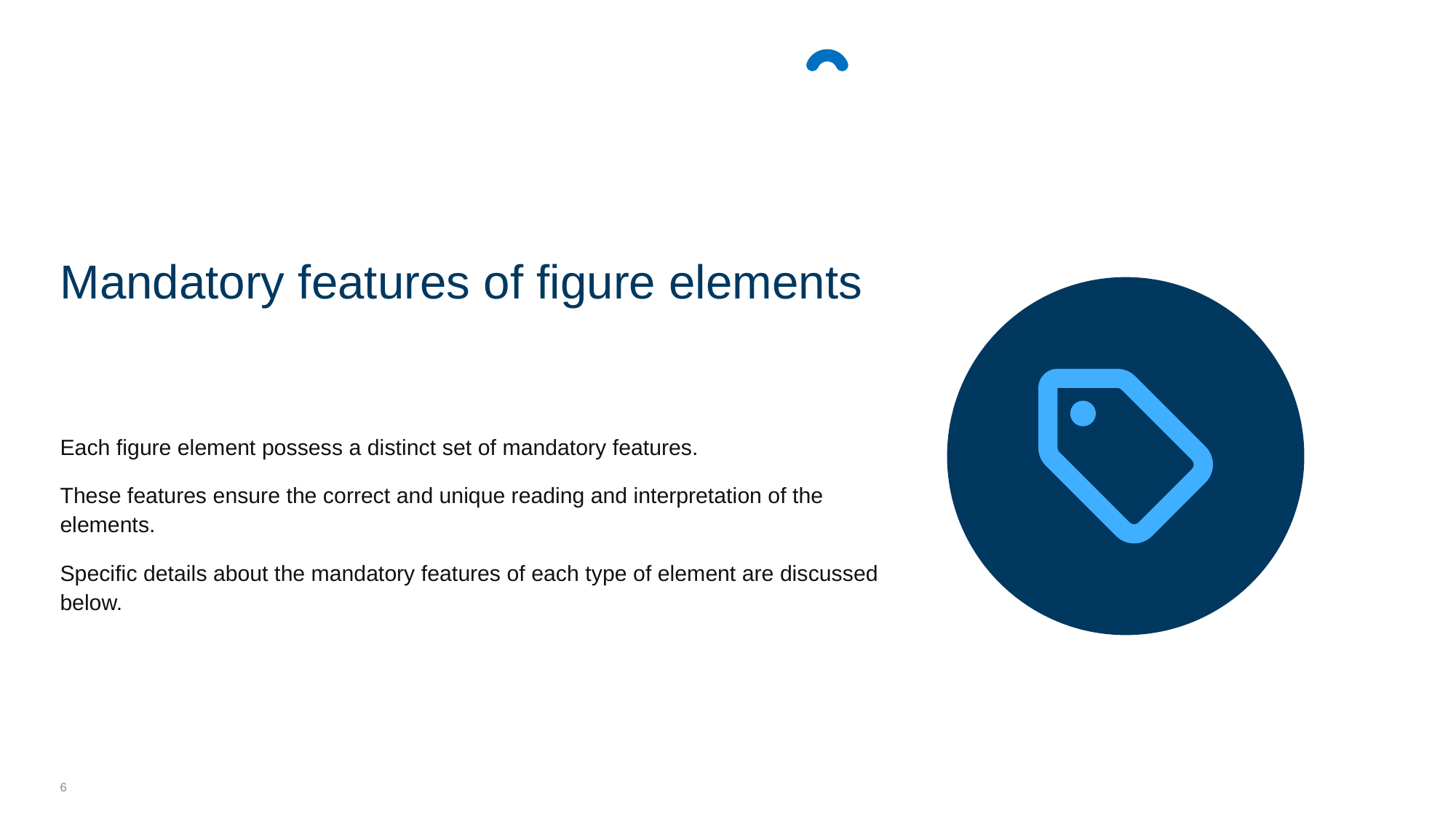

Mandatory features of figure elements

Each figure element possess a distinct set of mandatory features.
These features ensure the correct and unique reading and interpretation of the elements.
Specific details about the mandatory features of each type of element are discussed below.
6